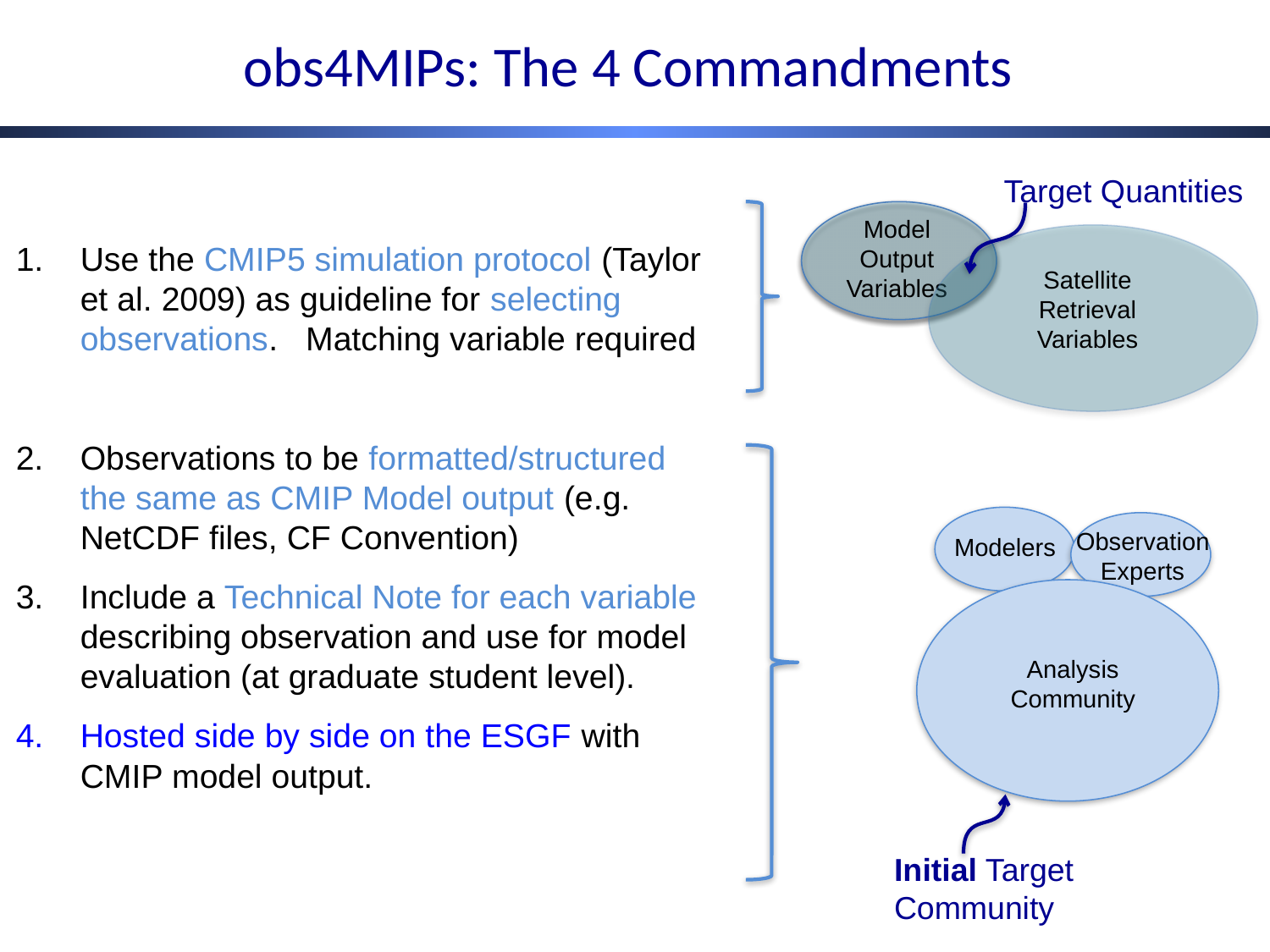

obs4MIPs: The 4 Commandments
Target Quantities

Model Output
Variables

Satellite Retrieval
Variables

Use the CMIP5 simulation protocol (Taylor et al. 2009) as guideline for selecting observations.   Matching variable required

Observations to be formatted/structured the same as CMIP Model output (e.g. NetCDF files, CF Convention)
Include a Technical Note for each variable describing observation and use for model evaluation (at graduate student level).
Hosted side by side on the ESGF with CMIP model output.

Observation
Experts
Modelers

Analysis
Community
Initial Target
Community